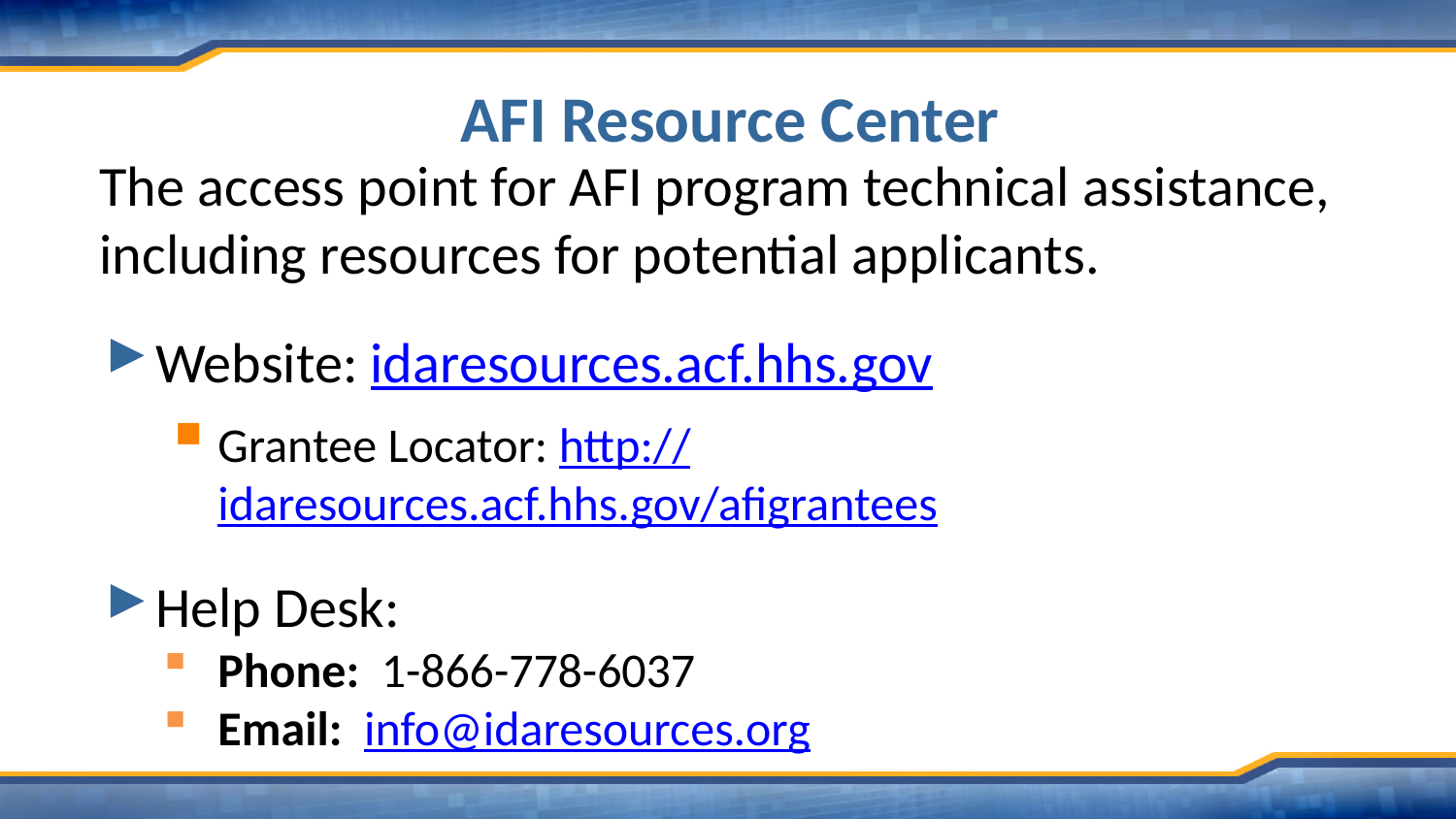

# AFI Resource Center
The access point for AFI program technical assistance, including resources for potential applicants.
Website: idaresources.acf.hhs.gov
Grantee Locator: http://idaresources.acf.hhs.gov/afigrantees
Help Desk:
Phone:  1-866-778-6037
Email:  info@idaresources.org